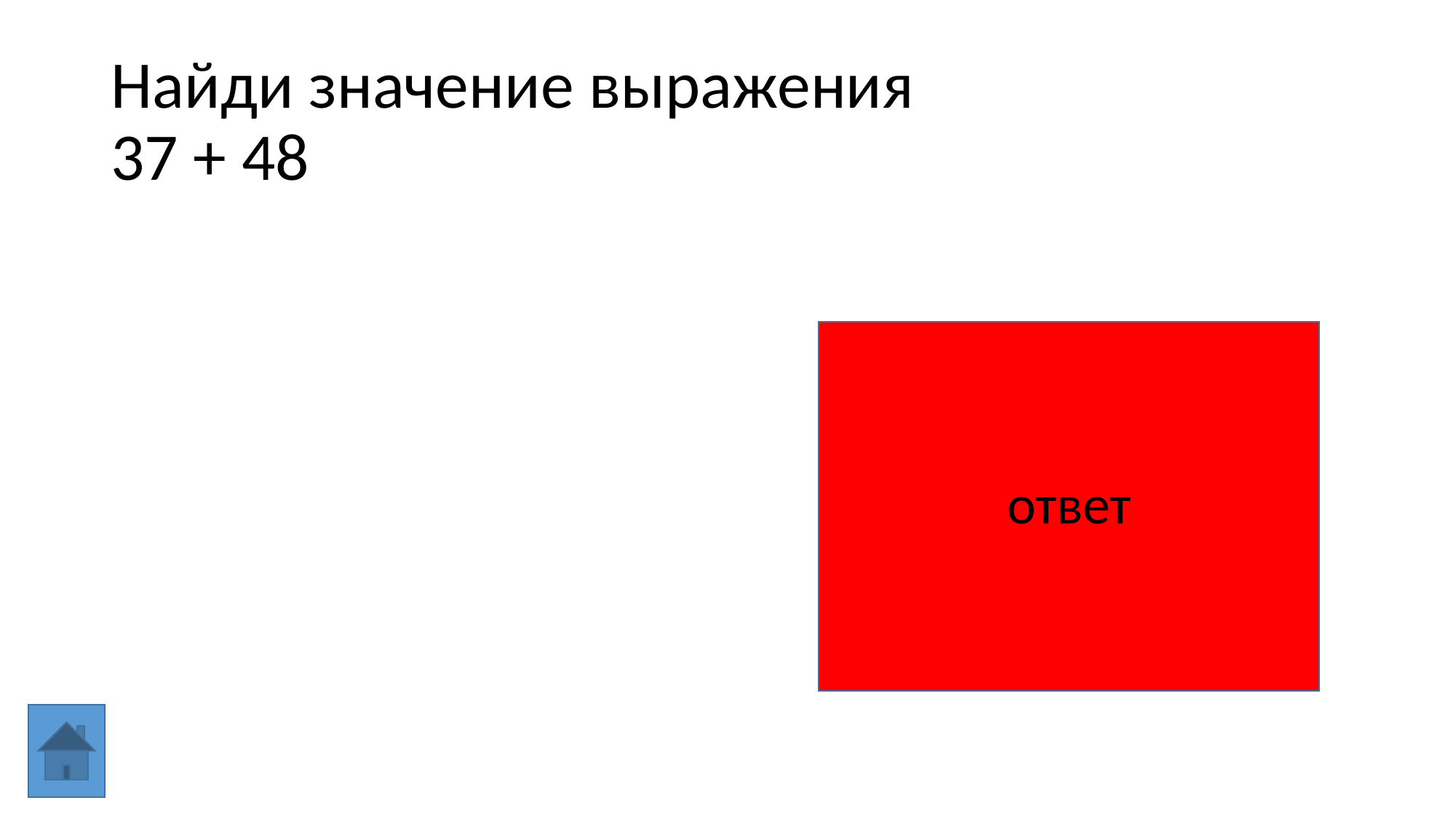

# Найди значение выражения 37 + 48
ответ